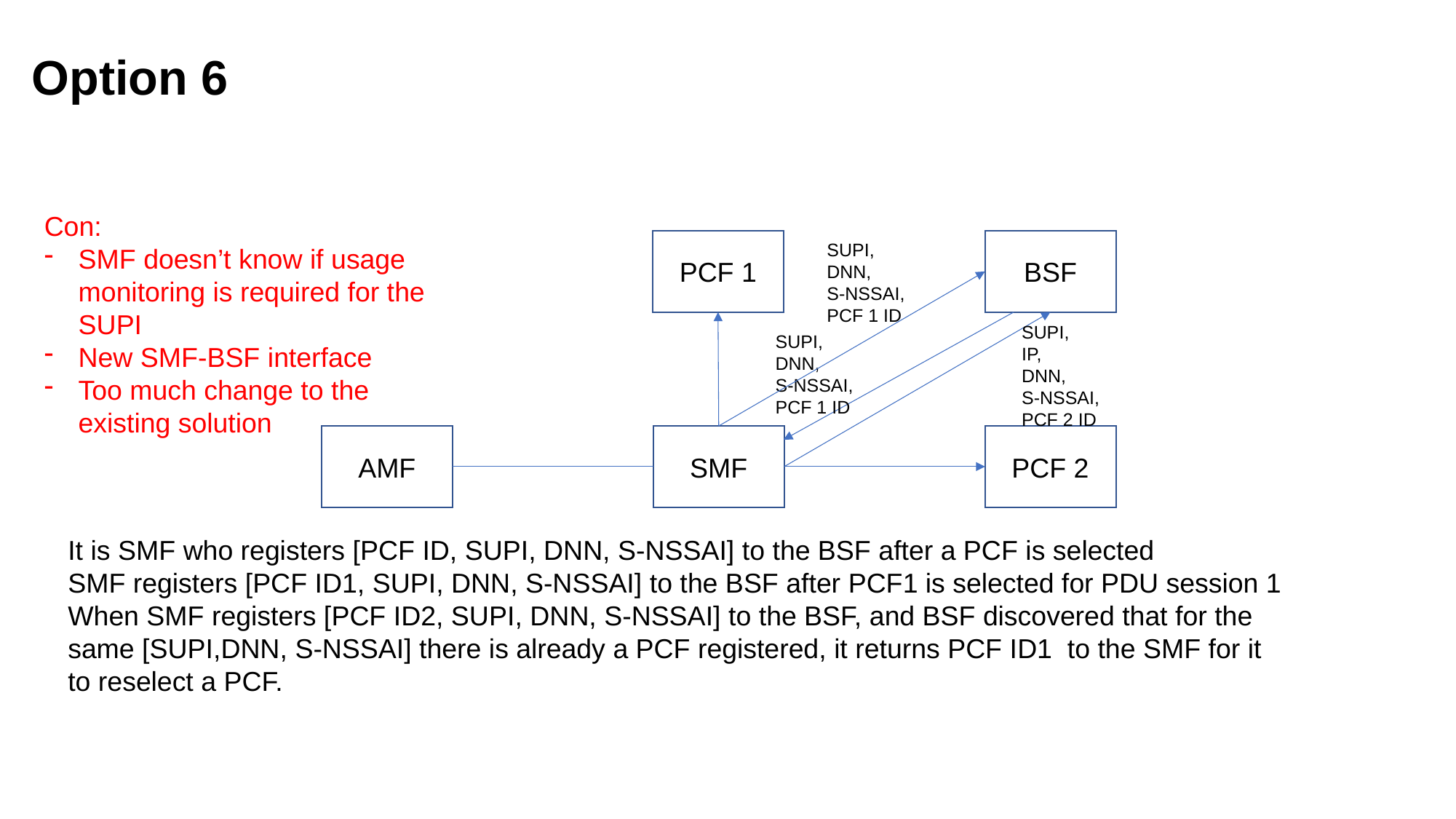

Option 6
Con:
SMF doesn’t know if usage monitoring is required for the SUPI
New SMF-BSF interface
Too much change to the existing solution
PCF 1
BSF
SUPI,
DNN,
S-NSSAI,
PCF 1 ID
SUPI,
IP,
DNN,
S-NSSAI,
PCF 2 ID
SUPI,
DNN,
S-NSSAI,
PCF 1 ID
AMF
SMF
PCF 2
It is SMF who registers [PCF ID, SUPI, DNN, S-NSSAI] to the BSF after a PCF is selected
SMF registers [PCF ID1, SUPI, DNN, S-NSSAI] to the BSF after PCF1 is selected for PDU session 1
When SMF registers [PCF ID2, SUPI, DNN, S-NSSAI] to the BSF, and BSF discovered that for the same [SUPI,DNN, S-NSSAI] there is already a PCF registered, it returns PCF ID1  to the SMF for it to reselect a PCF.